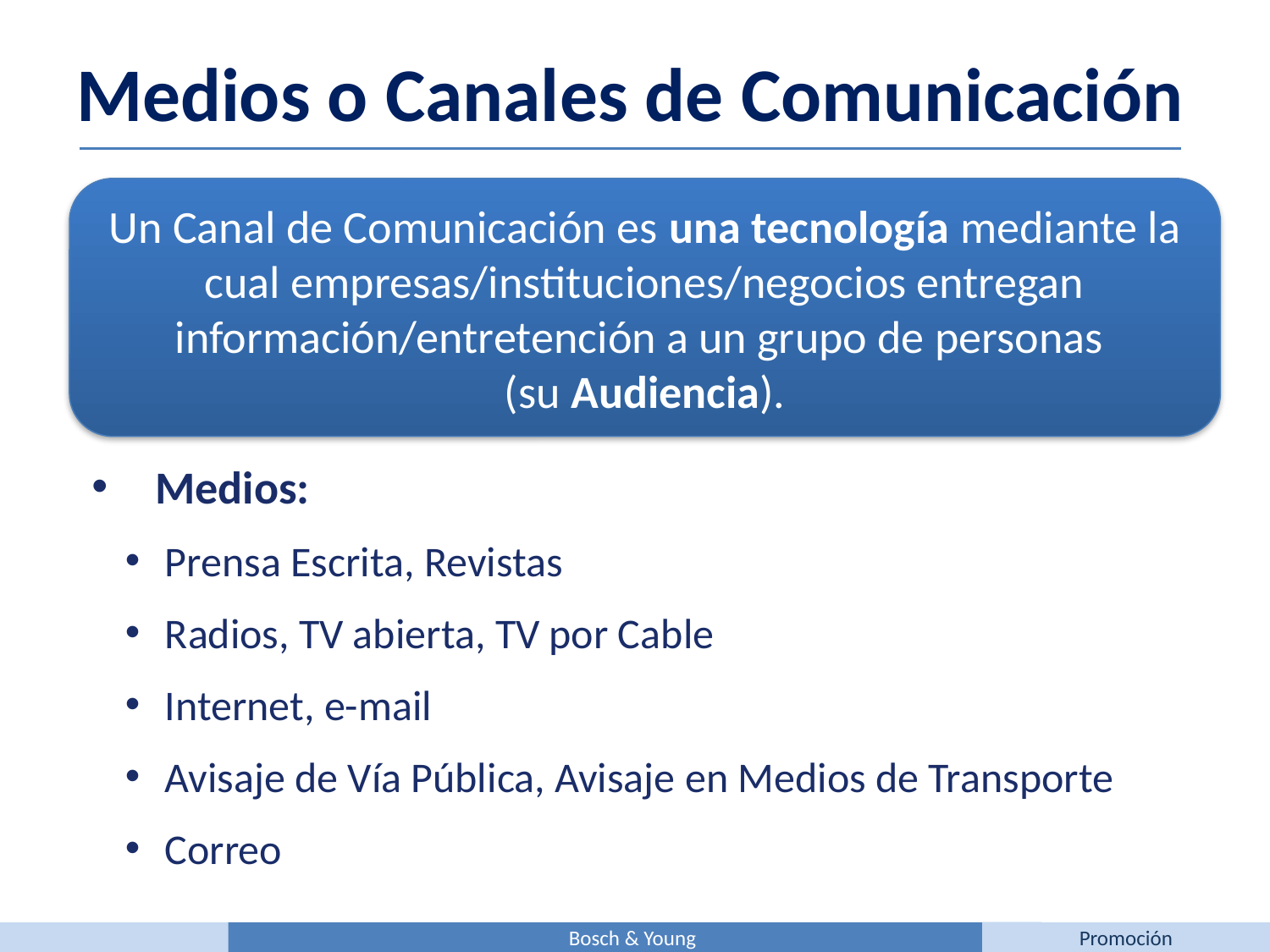

Medios o Canales de Comunicación
Un Canal de Comunicación es una tecnología mediante la cual empresas/instituciones/negocios entregan información/entretención a un grupo de personas
(su Audiencia).
Medios:
 Prensa Escrita, Revistas
 Radios, TV abierta, TV por Cable
 Internet, e-mail
 Avisaje de Vía Pública, Avisaje en Medios de Transporte
 Correo

Bosch & Young
Promoción